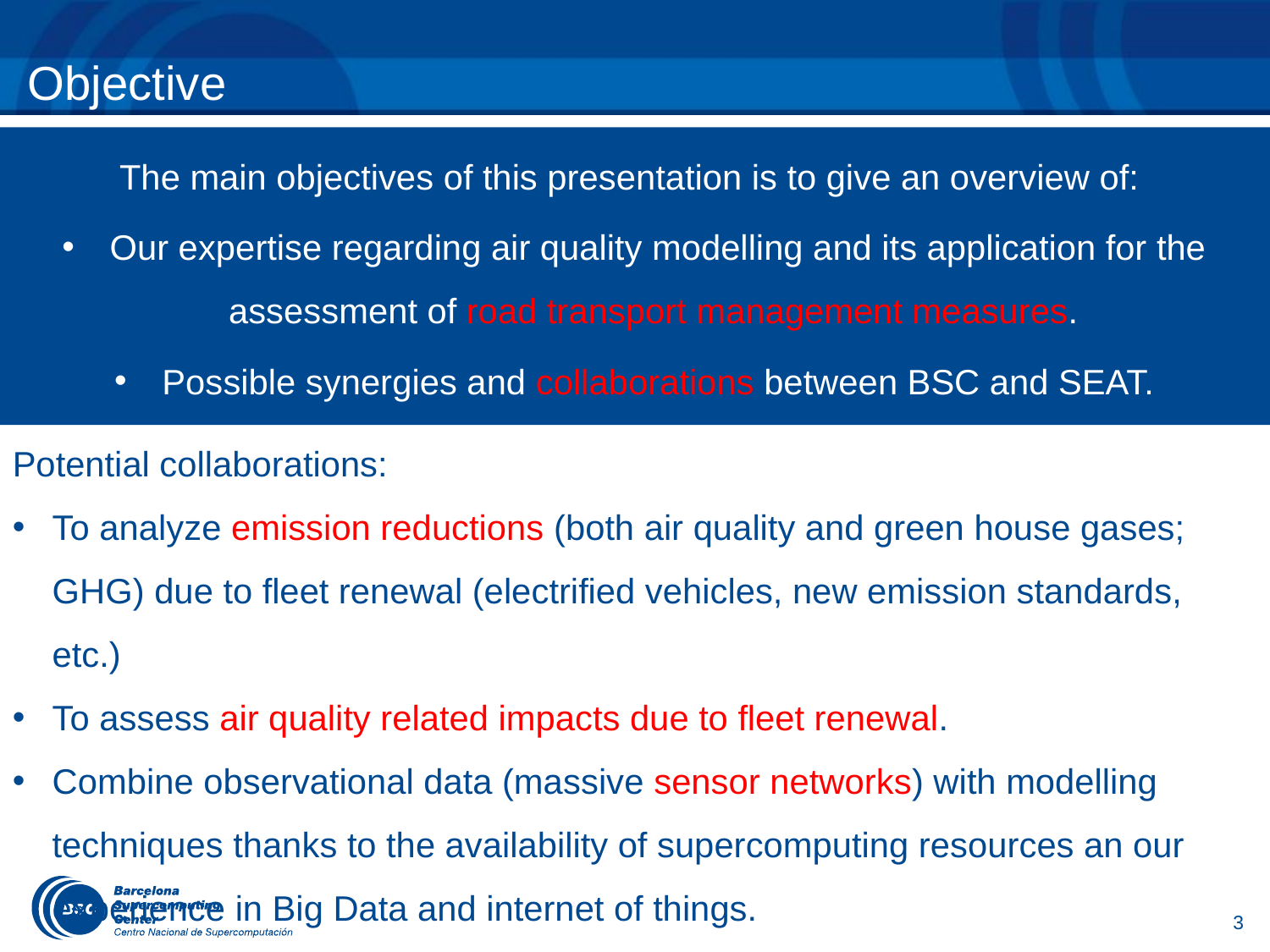

# Objective
The main objectives of this presentation is to give an overview of:
Our expertise regarding air quality modelling and its application for the assessment of road transport management measures.
Possible synergies and collaborations between BSC and SEAT.
Potential collaborations:
To analyze emission reductions (both air quality and green house gases; GHG) due to fleet renewal (electrified vehicles, new emission standards, etc.)
To assess air quality related impacts due to fleet renewal.
Combine observational data (massive sensor networks) with modelling techniques thanks to the availability of supercomputing resources an our experience in Big Data and internet of things.
3